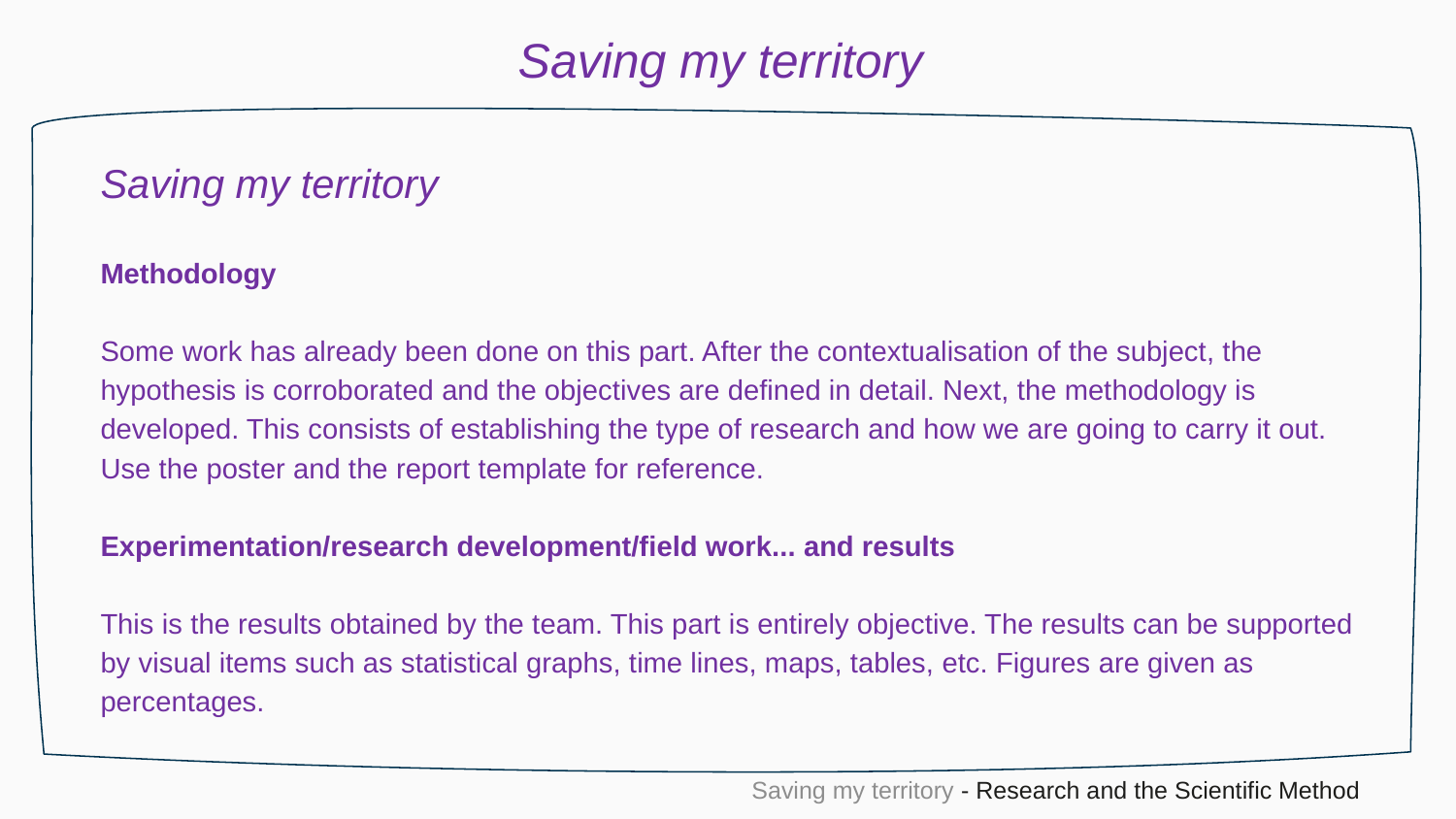

Saving my territory

Saving my territory
Methodology

Some work has already been done on this part. After the contextualisation of the subject, the hypothesis is corroborated and the objectives are defined in detail. Next, the methodology is developed. This consists of establishing the type of research and how we are going to carry it out. Use the poster and the report template for reference.

Experimentation/research development/field work... and results

This is the results obtained by the team. This part is entirely objective. The results can be supported by visual items such as statistical graphs, time lines, maps, tables, etc. Figures are given as percentages.

Saving my territory - Research and the Scientific Method